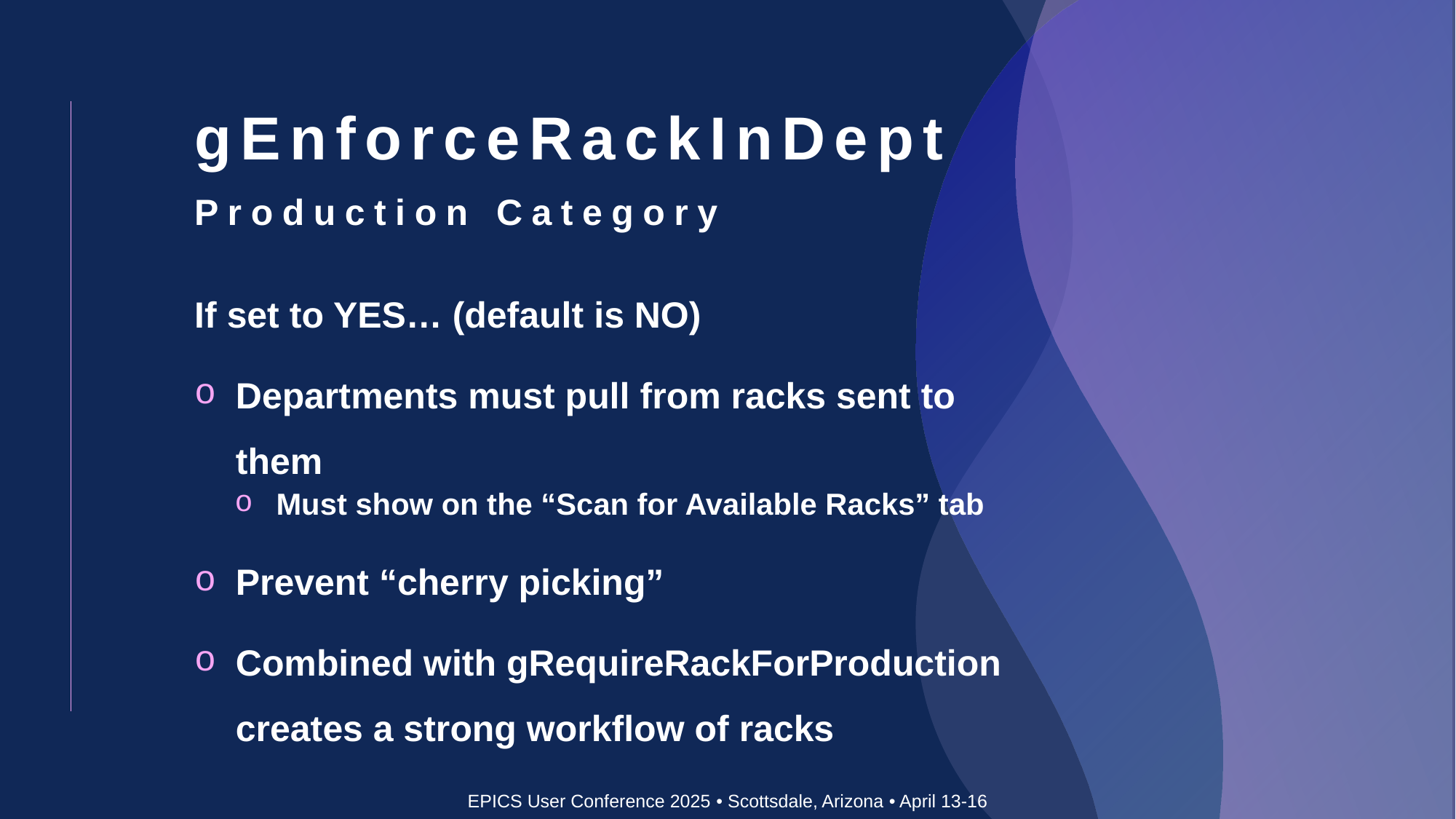

# gEnforceRackInDept Production Category
If set to YES… (default is NO)
Departments must pull from racks sent to them
Must show on the “Scan for Available Racks” tab
Prevent “cherry picking”
Combined with gRequireRackForProduction creates a strong workflow of racks